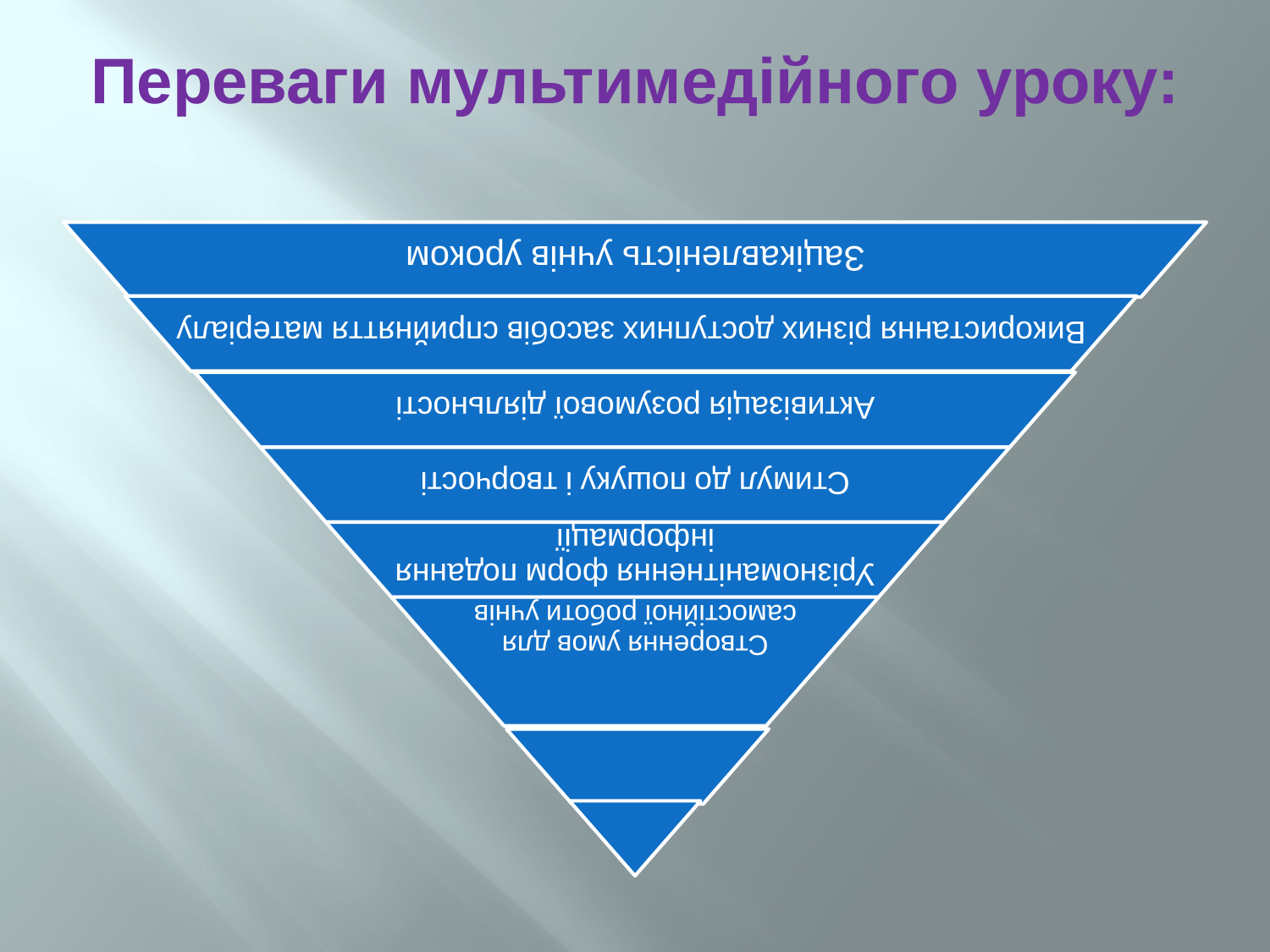

# Переваги мультимедійного уроку:
Зацікавленість учнів уроком
Використання різних доступних засобів сприйняття матеріалу
Активізація розумової діяльності
Стимул до пошуку і творчості
Урізноманітнення форм подання інформації

Створення умов для самостійної роботи учнів